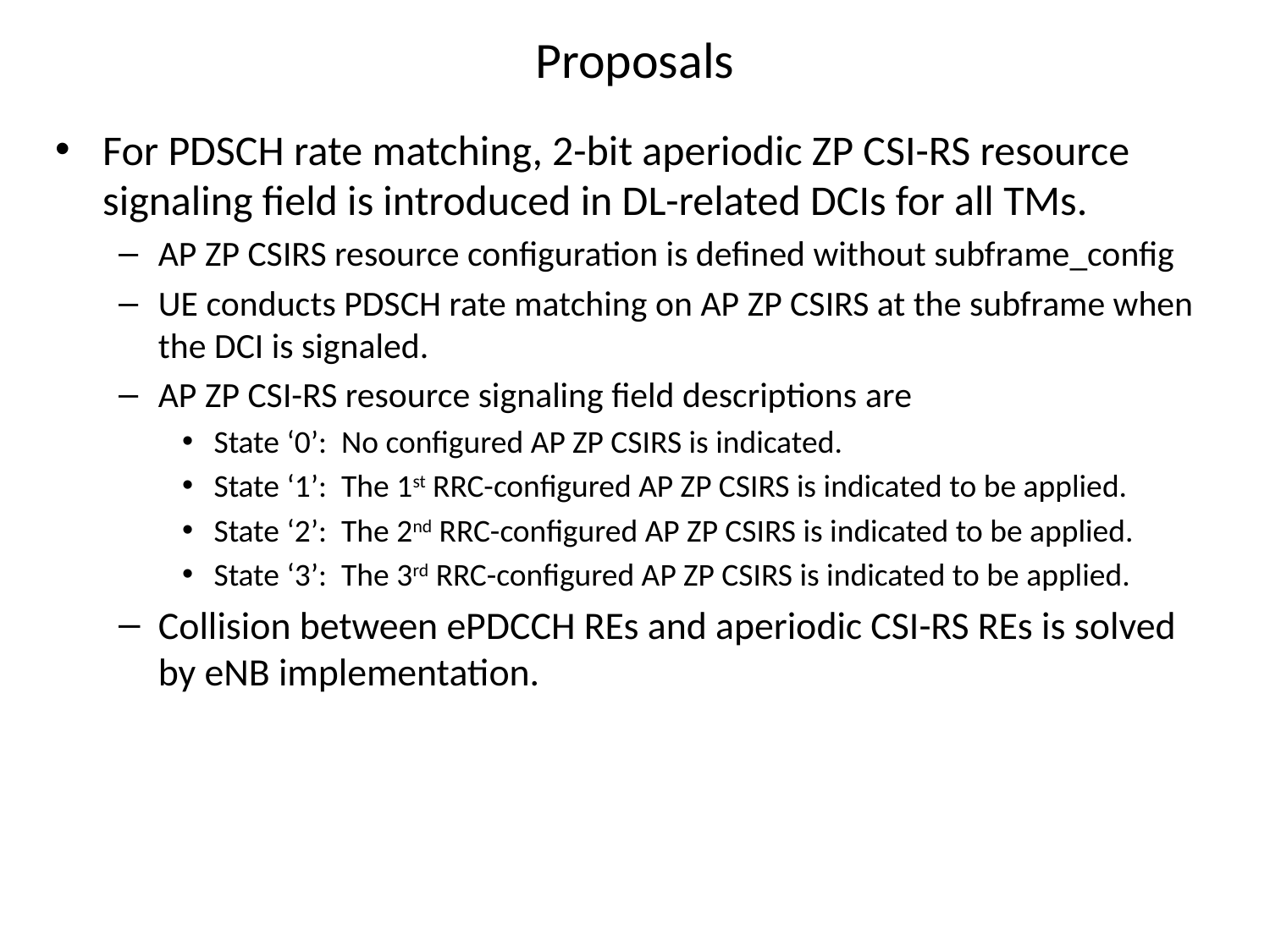

# Proposals
For PDSCH rate matching, 2-bit aperiodic ZP CSI-RS resource signaling field is introduced in DL-related DCIs for all TMs.
AP ZP CSIRS resource configuration is defined without subframe_config
UE conducts PDSCH rate matching on AP ZP CSIRS at the subframe when the DCI is signaled.
AP ZP CSI-RS resource signaling field descriptions are
State ‘0’:  No configured AP ZP CSIRS is indicated.
State ‘1’:  The 1st RRC-configured AP ZP CSIRS is indicated to be applied.
State ‘2’:  The 2nd RRC-configured AP ZP CSIRS is indicated to be applied.
State ‘3’:  The 3rd RRC-configured AP ZP CSIRS is indicated to be applied.
Collision between ePDCCH REs and aperiodic CSI-RS REs is solved by eNB implementation.